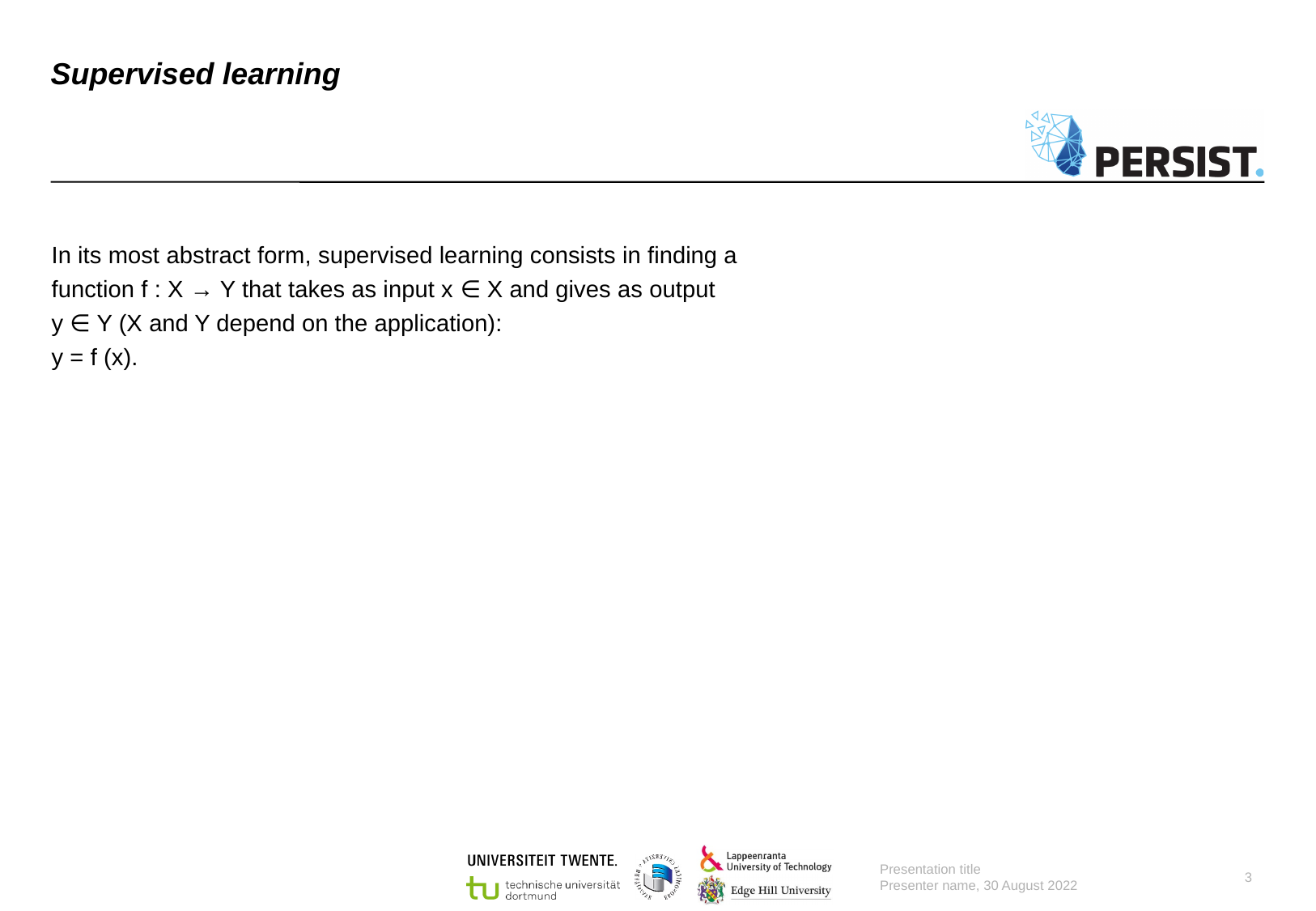

# Supervised learning

In its most abstract form, supervised learning consists in finding a
function f : X → Y that takes as input x ∈ X and gives as output
y ∈ Y (X and Y depend on the application):
y = f (x).

Presentation title
Presenter name, 30 August 2022
3